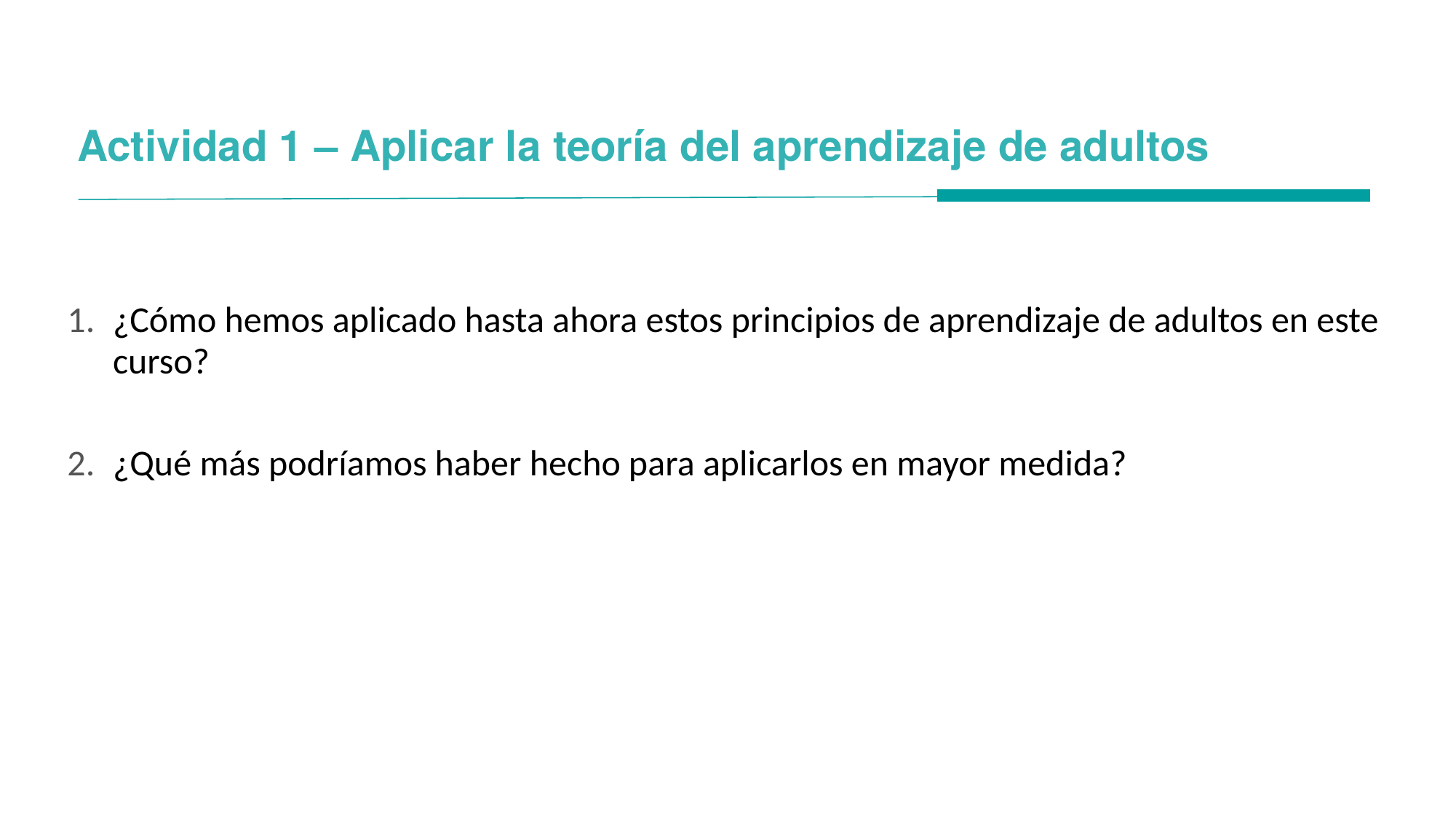

# Actividad 1 – Aplicar la teoría del aprendizaje de adultos

¿Cómo hemos aplicado hasta ahora estos principios de aprendizaje de adultos en este curso?

¿Qué más podríamos haber hecho para aplicarlos en mayor medida?